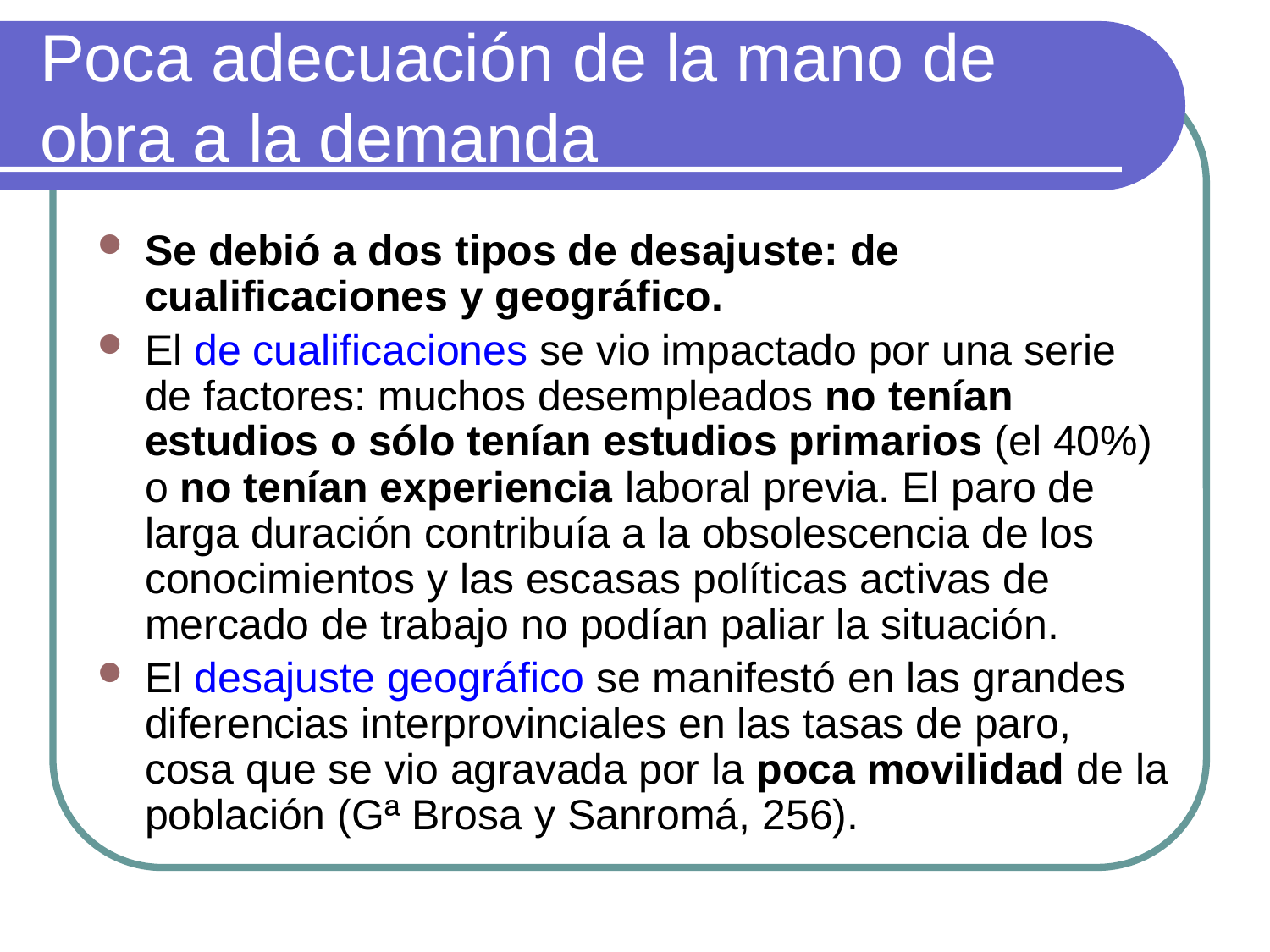

# Poca adecuación de la mano de obra a la demanda
Se debió a dos tipos de desajuste: de cualificaciones y geográfico.
El de cualificaciones se vio impactado por una serie de factores: muchos desempleados no tenían estudios o sólo tenían estudios primarios (el 40%) o no tenían experiencia laboral previa. El paro de larga duración contribuía a la obsolescencia de los conocimientos y las escasas políticas activas de mercado de trabajo no podían paliar la situación.
El desajuste geográfico se manifestó en las grandes diferencias interprovinciales en las tasas de paro, cosa que se vio agravada por la poca movilidad de la población (Gª Brosa y Sanromá, 256).